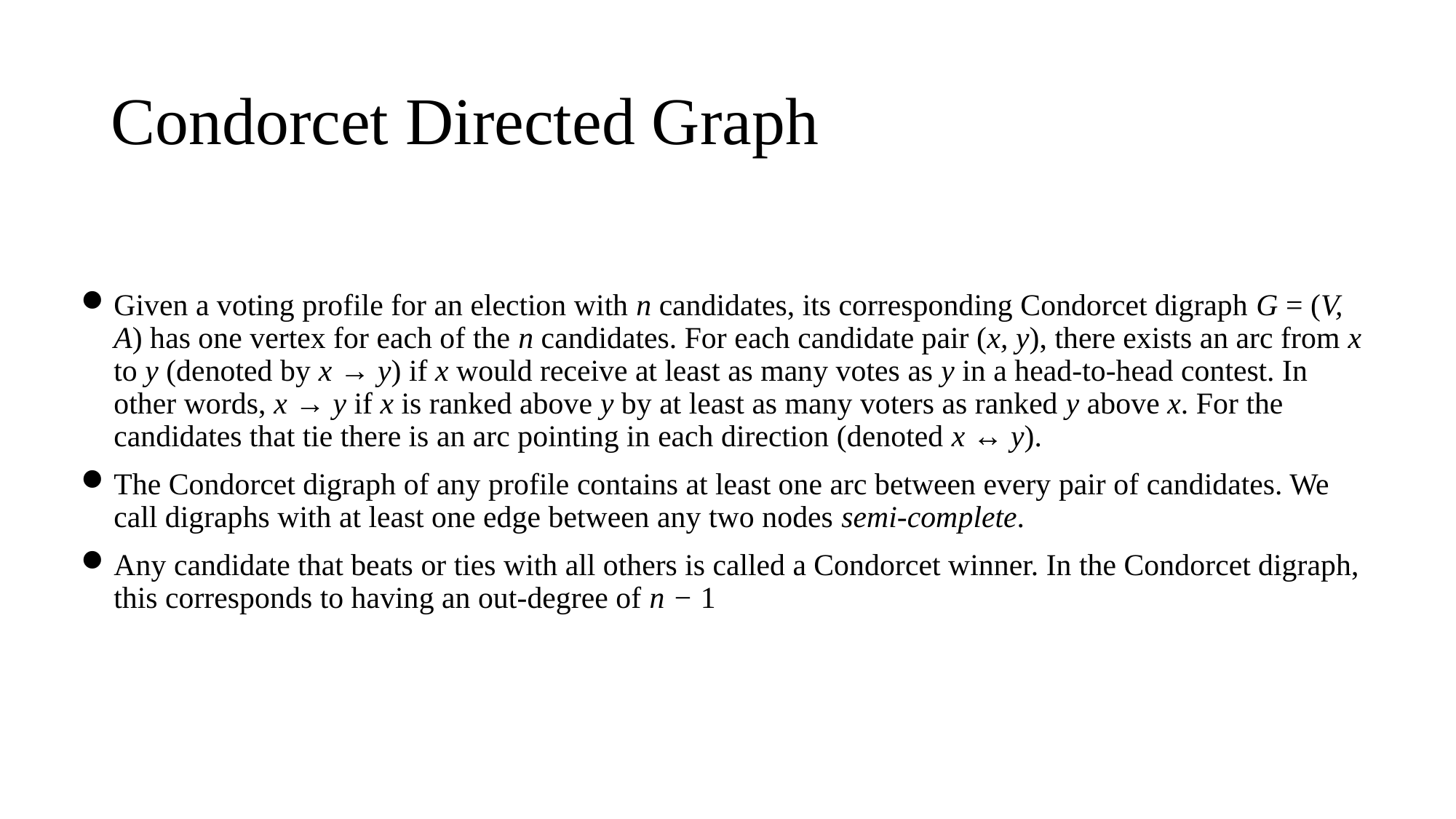

# Condorcet Directed Graph
Given a voting profile for an election with n candidates, its corresponding Condorcet digraph G = (V, A) has one vertex for each of the n candidates. For each candidate pair (x, y), there exists an arc from x to y (denoted by x → y) if x would receive at least as many votes as y in a head-to-head contest. In other words, x → y if x is ranked above y by at least as many voters as ranked y above x. For the  candidates that tie there is an arc pointing in each direction (denoted x ↔ y).
The Condorcet digraph of any profile contains at least one arc between every pair of candidates. We call digraphs with at least one edge between any two nodes semi-complete.
Any candidate that beats or ties with all others is called a Condorcet winner. In the Condorcet digraph, this corresponds to having an out-degree of n − 1